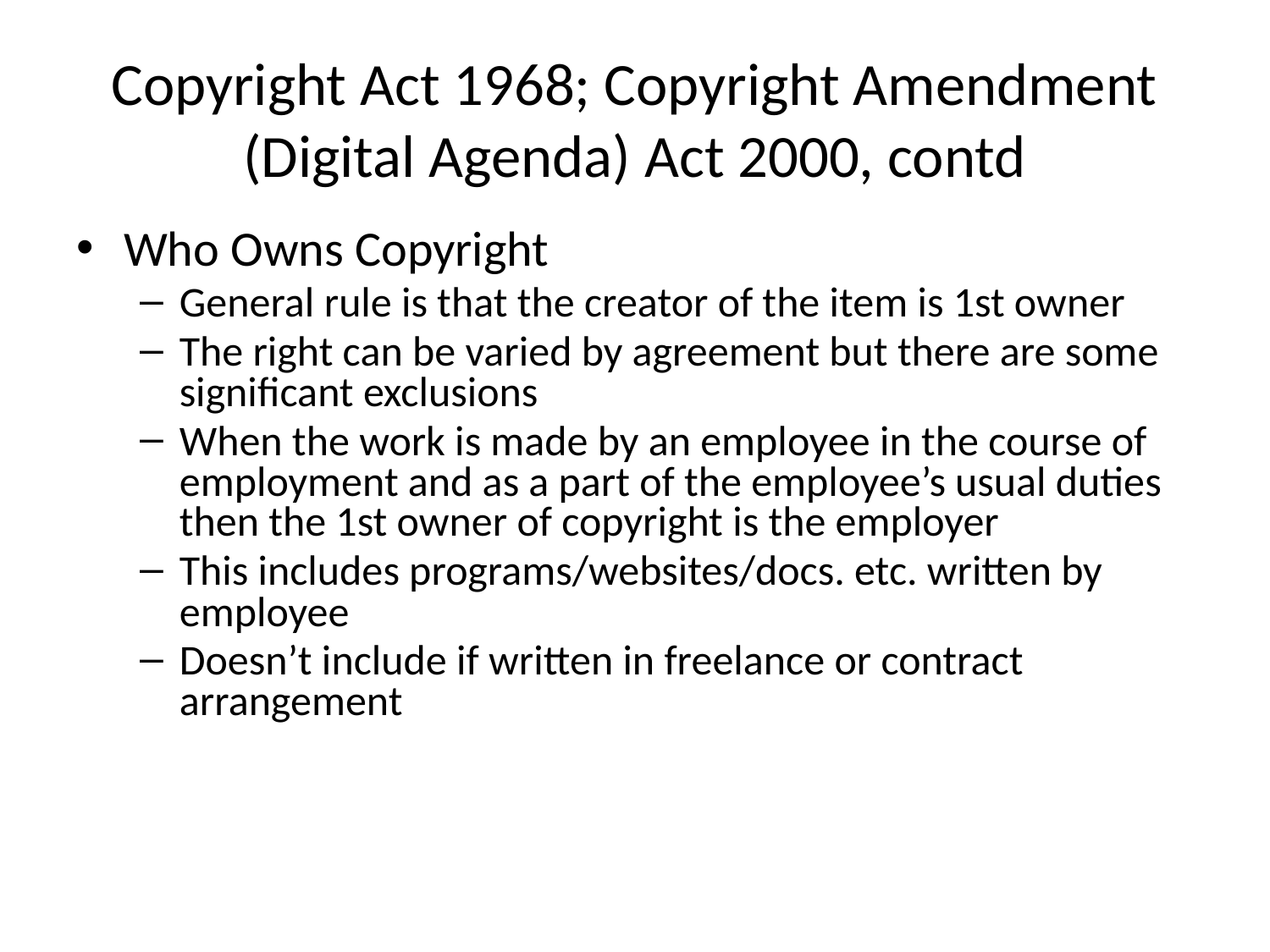

# Copyright Act 1968; Copyright Amendment (Digital Agenda) Act 2000, contd
Who Owns Copyright
General rule is that the creator of the item is 1st owner
The right can be varied by agreement but there are some significant exclusions
When the work is made by an employee in the course of employment and as a part of the employee’s usual duties then the 1st owner of copyright is the employer
This includes programs/websites/docs. etc. written by employee
Doesn’t include if written in freelance or contract arrangement